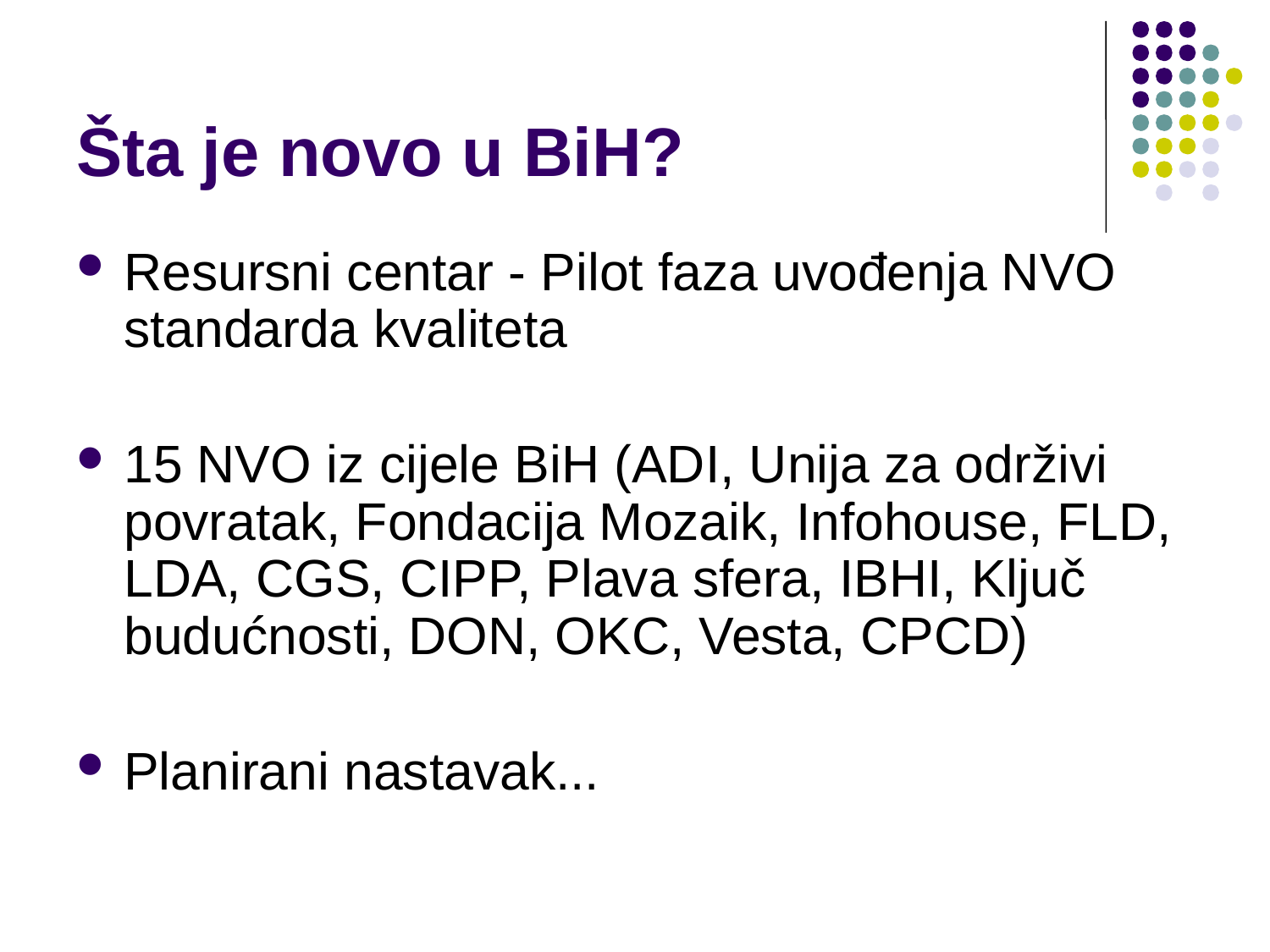

# Šta je novo u BiH?
Resursni centar - Pilot faza uvođenja NVO standarda kvaliteta

15 NVO iz cijele BiH (ADI, Unija za održivi povratak, Fondacija Mozaik, Infohouse, FLD, LDA, CGS, CIPP, Plava sfera, IBHI, Ključ budućnosti, DON, OKC, Vesta, CPCD)

Planirani nastavak...